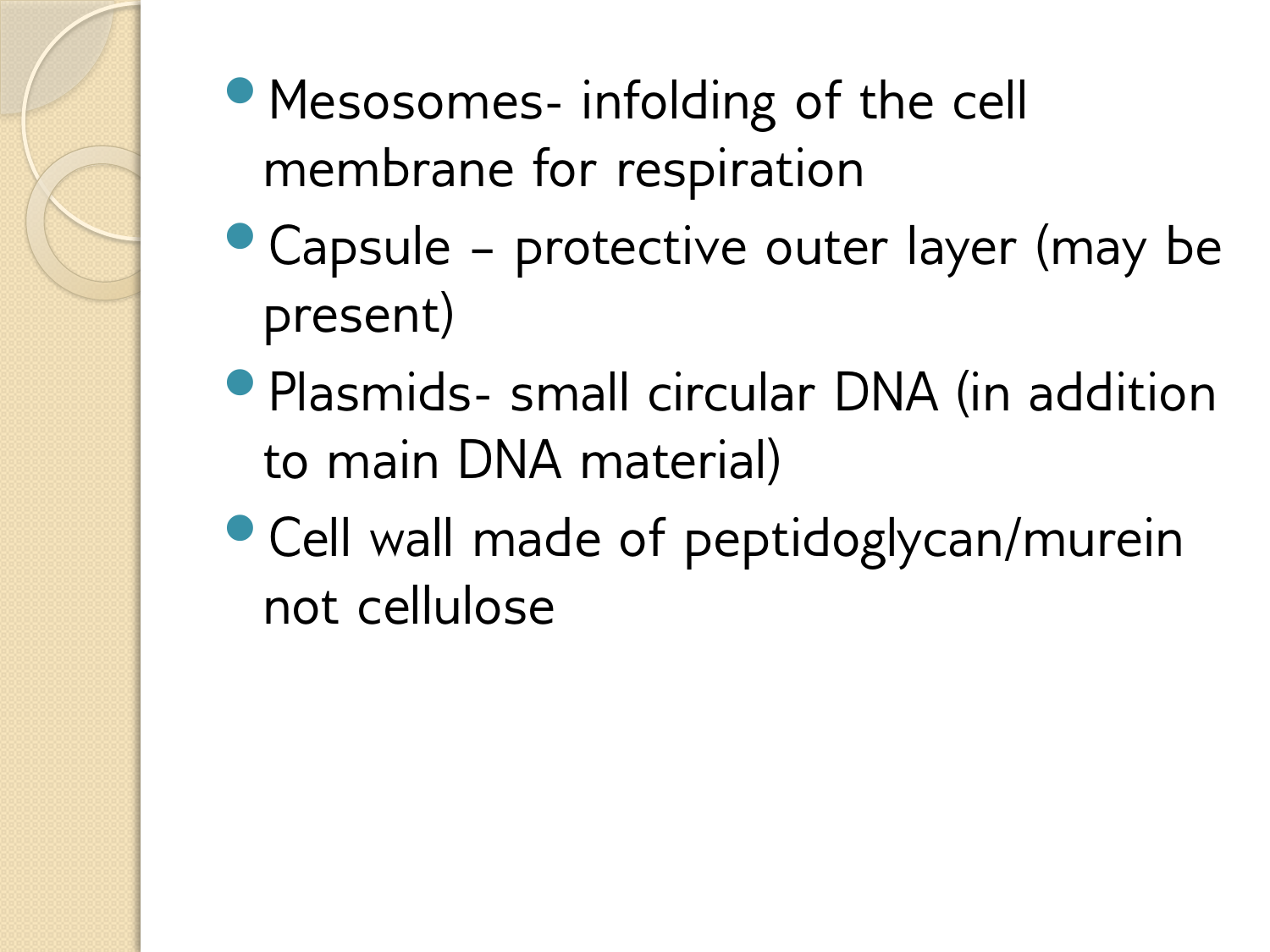

Mesosomes- infolding of the cell membrane for respiration
Capsule – protective outer layer (may be present)
Plasmids- small circular DNA (in addition to main DNA material)
Cell wall made of peptidoglycan/murein not cellulose